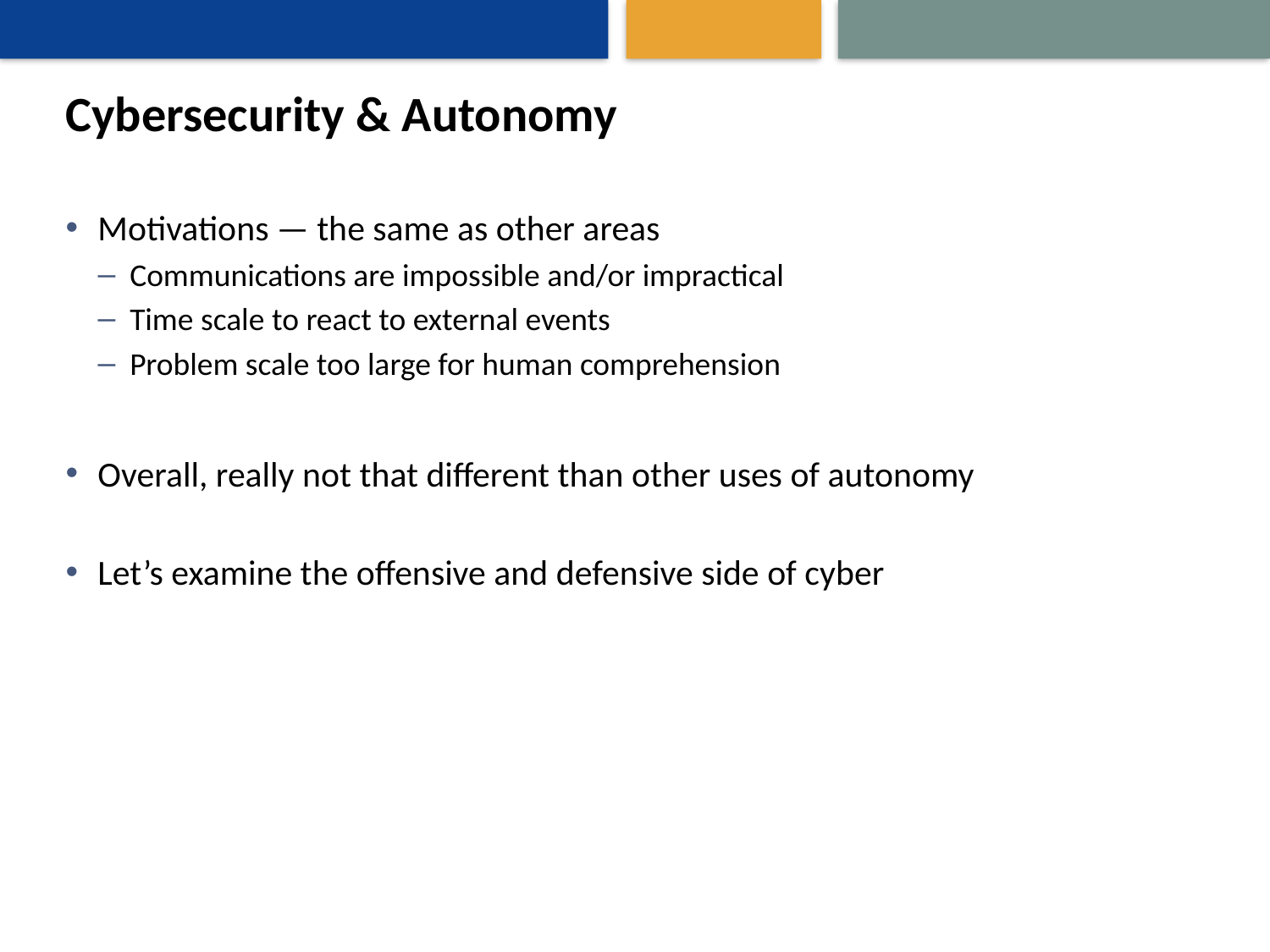

# Cybersecurity & Autonomy
Motivations — the same as other areas
Communications are impossible and/or impractical
Time scale to react to external events
Problem scale too large for human comprehension

Overall, really not that different than other uses of autonomy

Let’s examine the offensive and defensive side of cyber